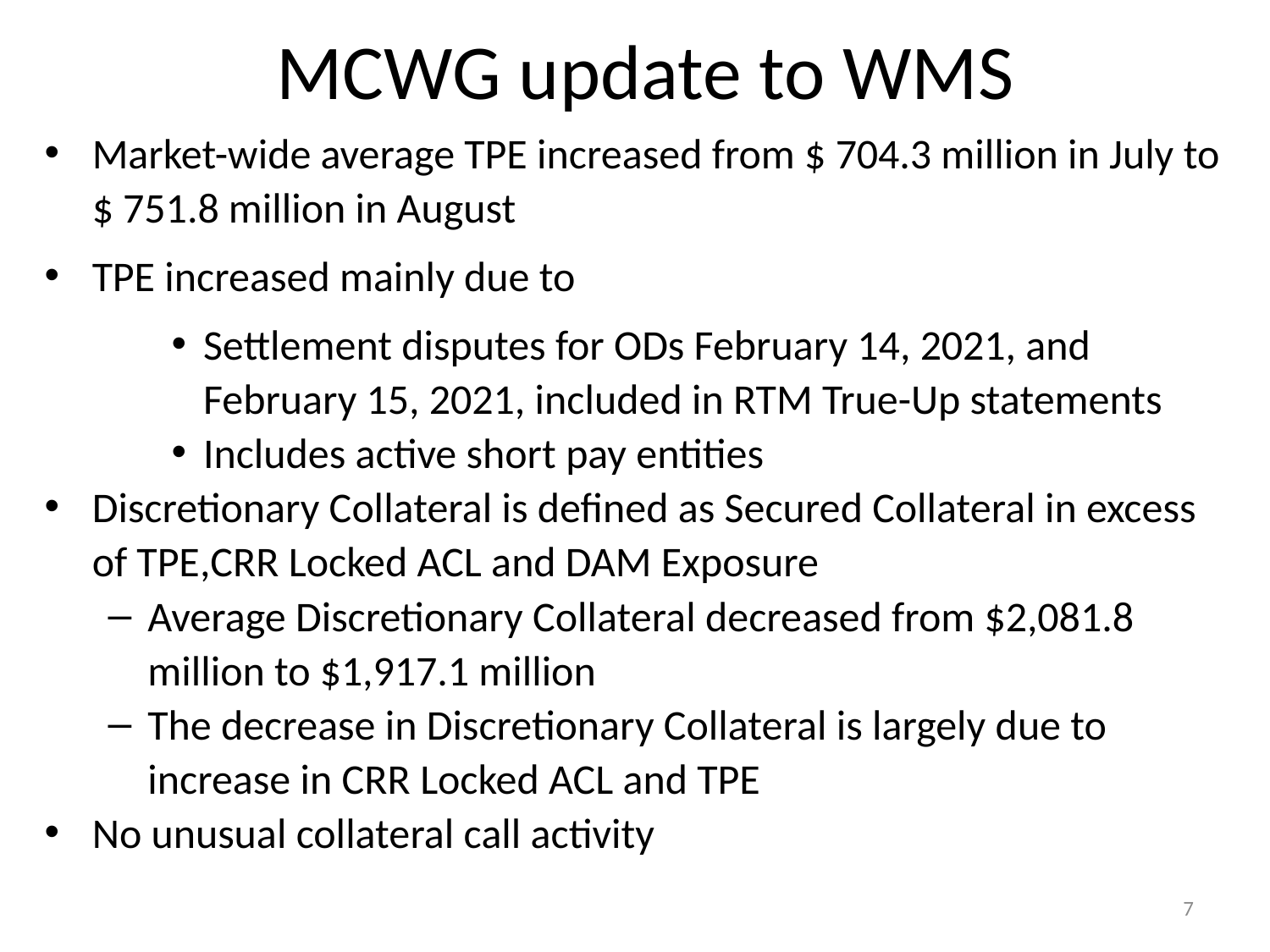

# MCWG update to WMS
Market-wide average TPE increased from $ 704.3 million in July to $ 751.8 million in August
TPE increased mainly due to
Settlement disputes for ODs February 14, 2021, and February 15, 2021, included in RTM True-Up statements
Includes active short pay entities
Discretionary Collateral is defined as Secured Collateral in excess of TPE,CRR Locked ACL and DAM Exposure
Average Discretionary Collateral decreased from $2,081.8 million to $1,917.1 million
The decrease in Discretionary Collateral is largely due to increase in CRR Locked ACL and TPE
No unusual collateral call activity
7